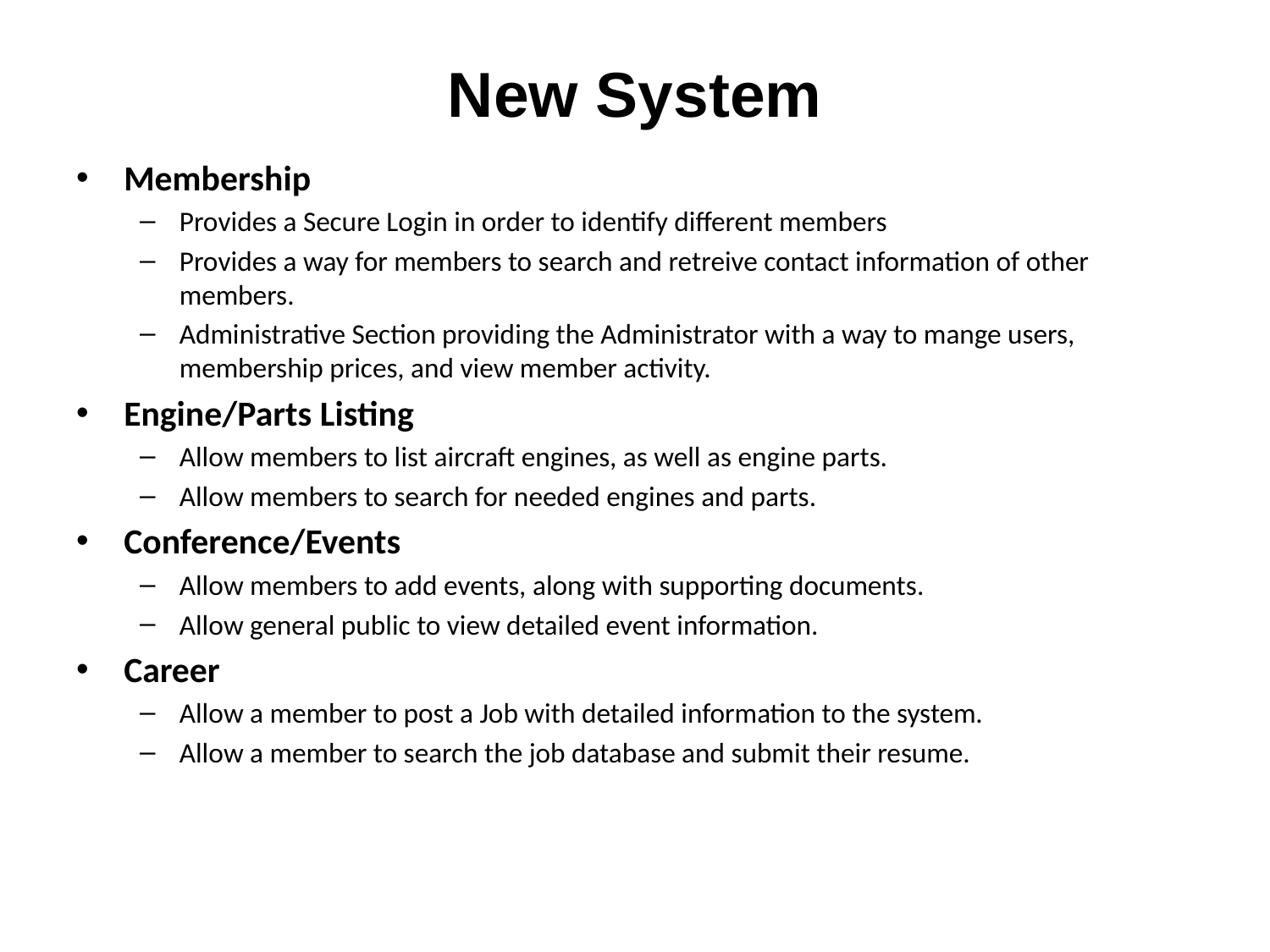

# New System
Membership
Provides a Secure Login in order to identify different members
Provides a way for members to search and retreive contact information of other members.
Administrative Section providing the Administrator with a way to mange users, membership prices, and view member activity.
Engine/Parts Listing
Allow members to list aircraft engines, as well as engine parts.
Allow members to search for needed engines and parts.
Conference/Events
Allow members to add events, along with supporting documents.
Allow general public to view detailed event information.
Career
Allow a member to post a Job with detailed information to the system.
Allow a member to search the job database and submit their resume.